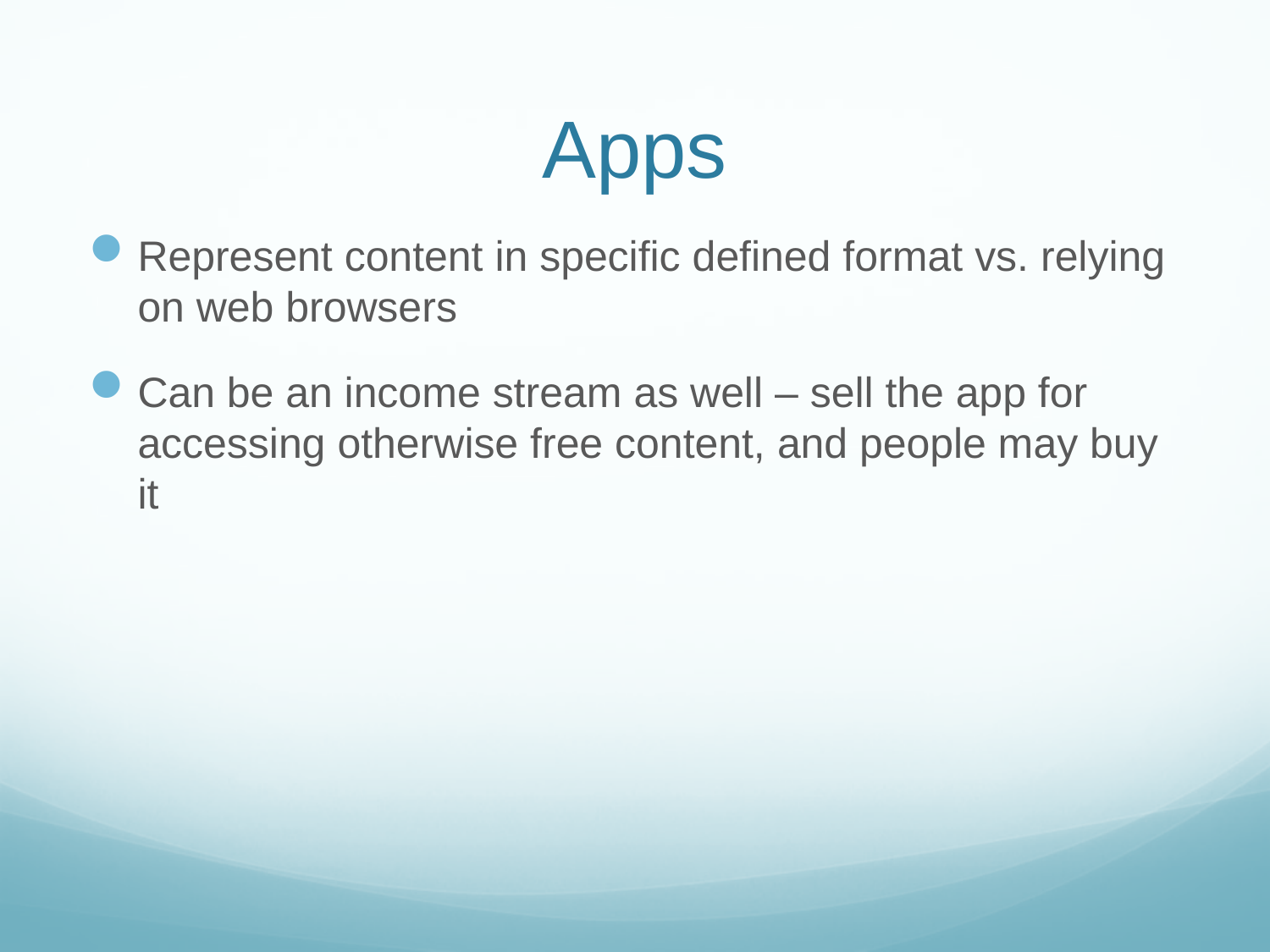

# Apps
Represent content in specific defined format vs. relying on web browsers
Can be an income stream as well – sell the app for accessing otherwise free content, and people may buy it